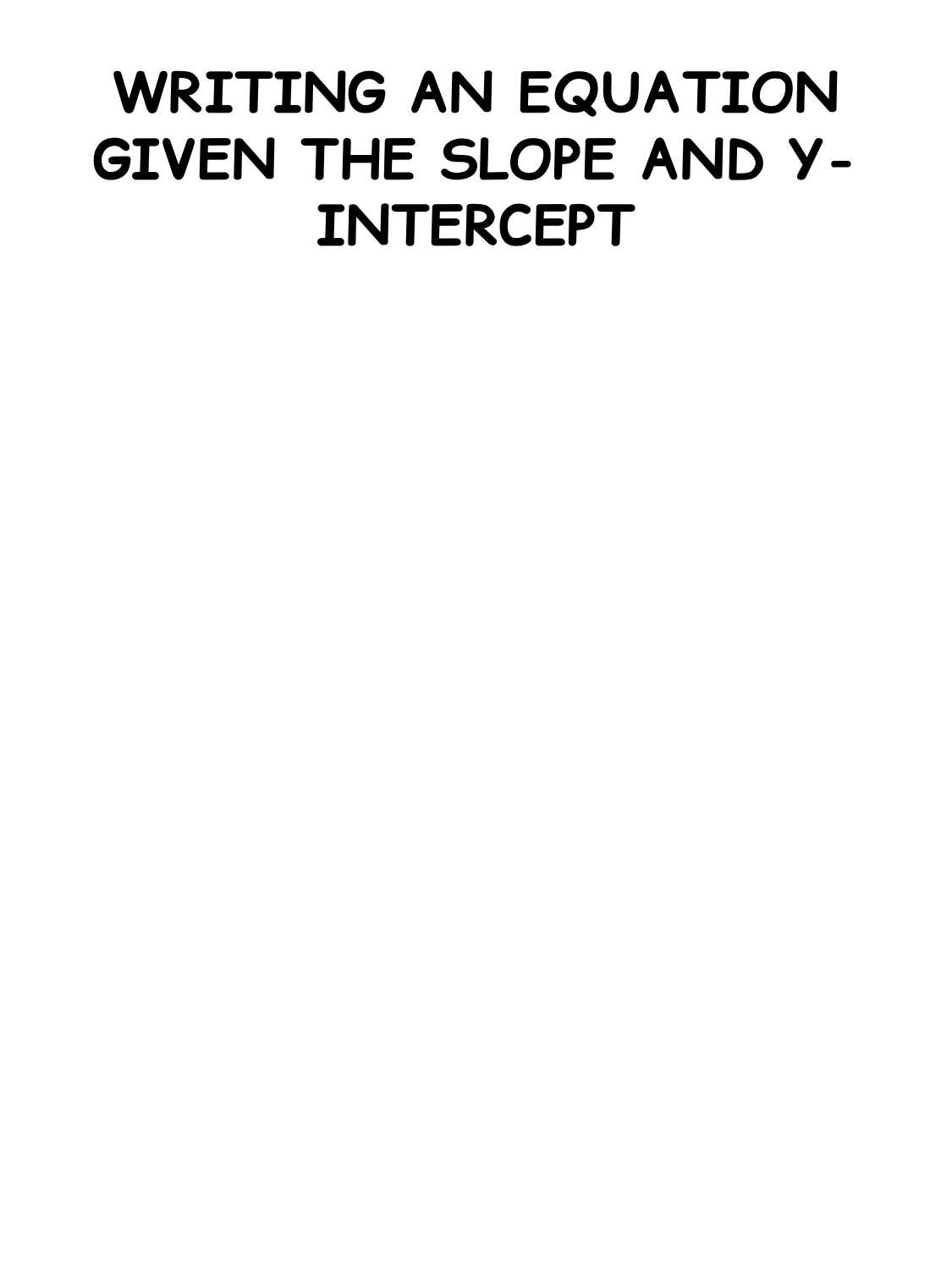

# WRITING AN EQUATION GIVEN THE SLOPE AND Y-INTERCEPT